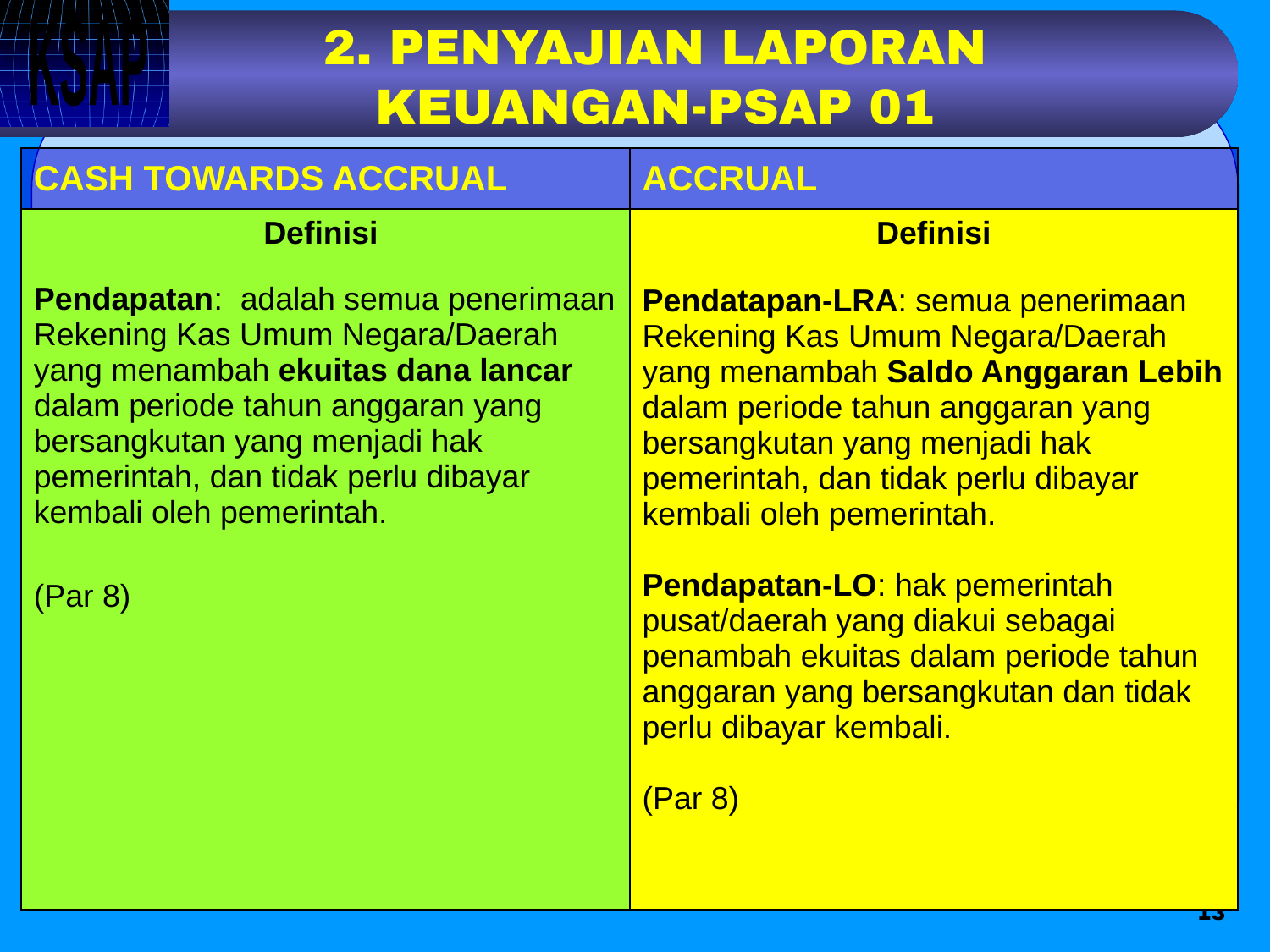

# 2. PENYAJIAN LAPORAN KEUANGAN-PSAP 01
| CASH TOWARDS ACCRUAL | ACCRUAL |
| --- | --- |
| Definisi Pendapatan: adalah semua penerimaan Rekening Kas Umum Negara/Daerah yang menambah ekuitas dana lancar dalam periode tahun anggaran yang bersangkutan yang menjadi hak pemerintah, dan tidak perlu dibayar kembali oleh pemerintah. (Par 8) | Definisi Pendatapan-LRA: semua penerimaan Rekening Kas Umum Negara/Daerah yang menambah Saldo Anggaran Lebih dalam periode tahun anggaran yang bersangkutan yang menjadi hak pemerintah, dan tidak perlu dibayar kembali oleh pemerintah. Pendapatan-LO: hak pemerintah pusat/daerah yang diakui sebagai penambah ekuitas dalam periode tahun anggaran yang bersangkutan dan tidak perlu dibayar kembali. (Par 8) |
13